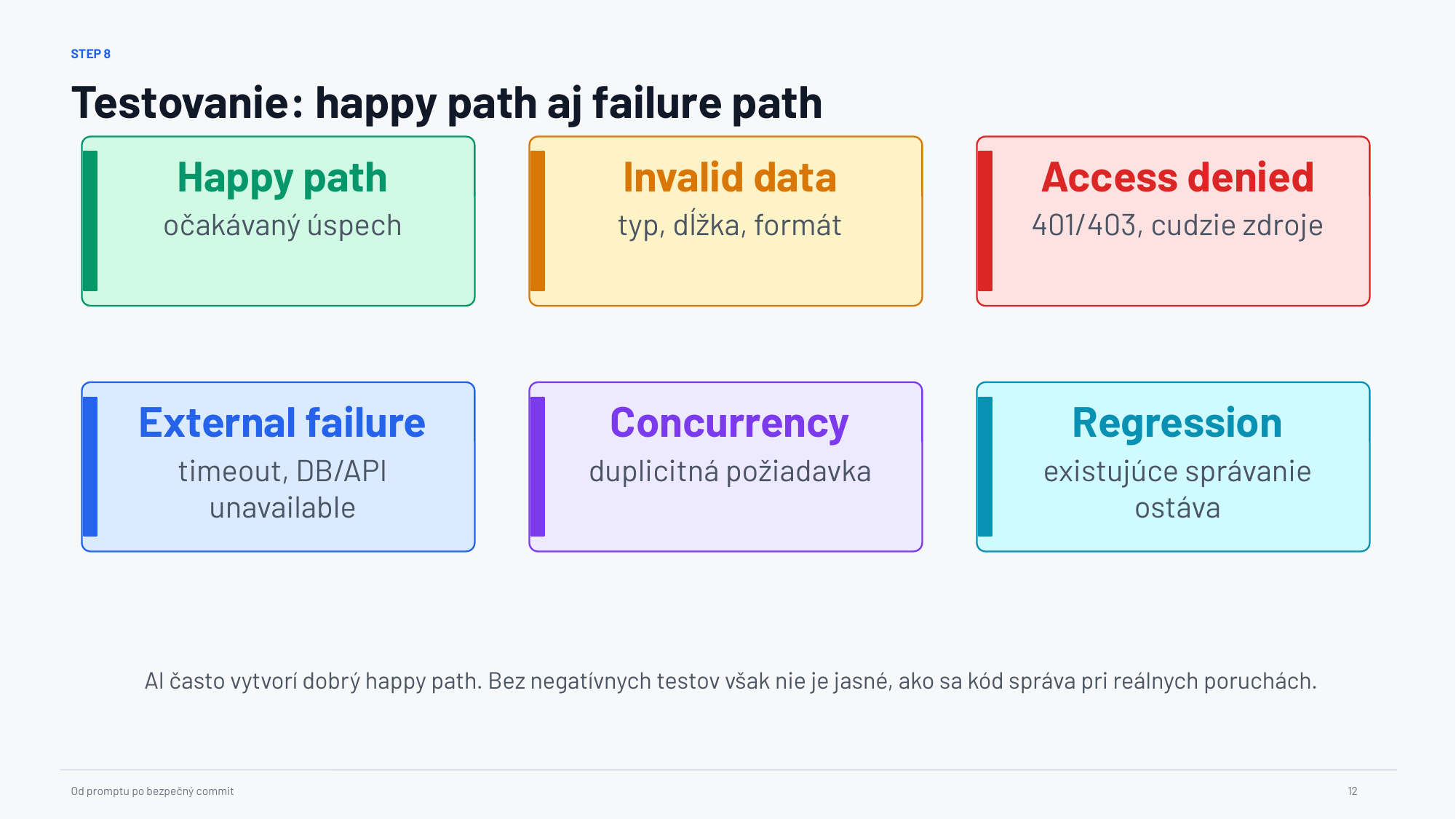

STEP 8
Testovanie: happy path aj failure path

Happy path
Invalid data
Access denied
očakávaný úspech
typ, dĺžka, formát
401/403, cudzie zdroje

External failure
Concurrency
Regression
timeout, DB/API unavailable
duplicitná požiadavka
existujúce správanie ostáva
AI často vytvorí dobrý happy path. Bez negatívnych testov však nie je jasné, ako sa kód správa pri reálnych poruchách.
12